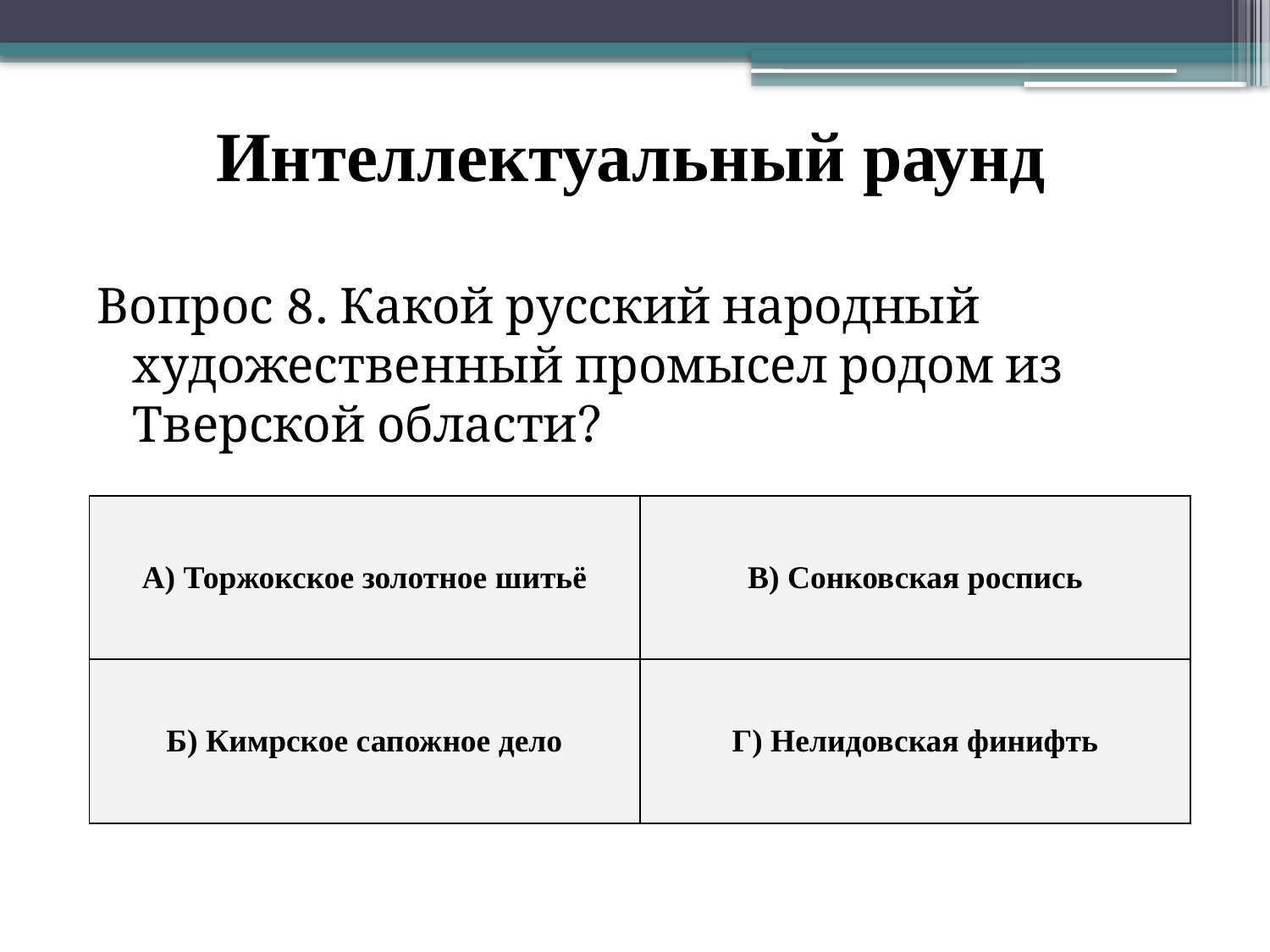

# Интеллектуальный раунд
Вопрос 8. Какой русский народный художественный промысел родом из Тверской области?
| А) Торжокское золотное шитьё | В) Сонковская роспись |
| --- | --- |
| Б) Кимрское сапожное дело | Г) Нелидовская финифть |